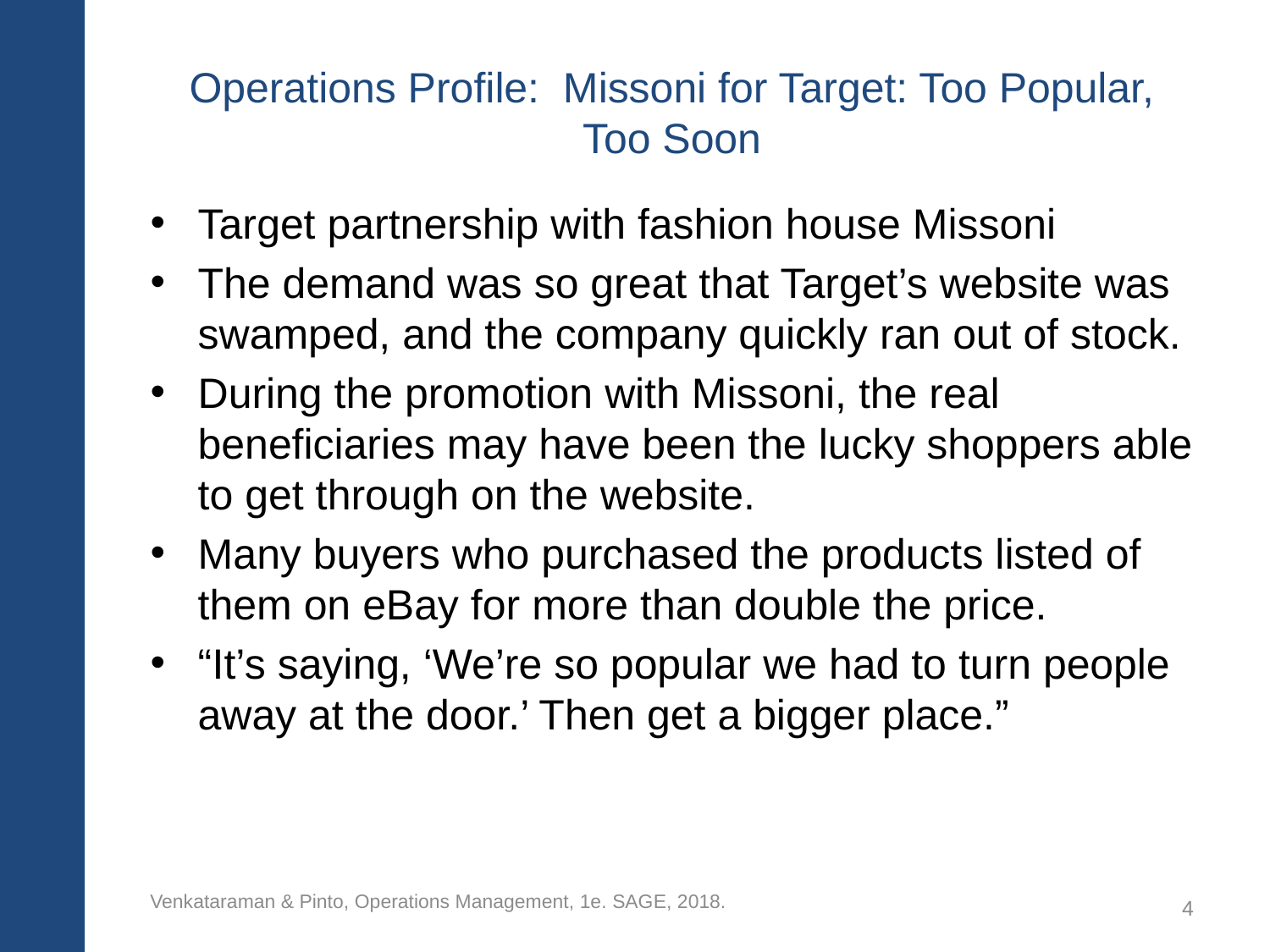

# Operations Profile:  Missoni for Target: Too Popular, Too Soon
Target partnership with fashion house Missoni
The demand was so great that Target’s website was swamped, and the company quickly ran out of stock.
During the promotion with Missoni, the real beneficiaries may have been the lucky shoppers able to get through on the website.
Many buyers who purchased the products listed of them on eBay for more than double the price.
“It’s saying, ‘We’re so popular we had to turn people away at the door.’ Then get a bigger place.”

Venkataraman & Pinto, Operations Management, 1e. SAGE, 2018.
4